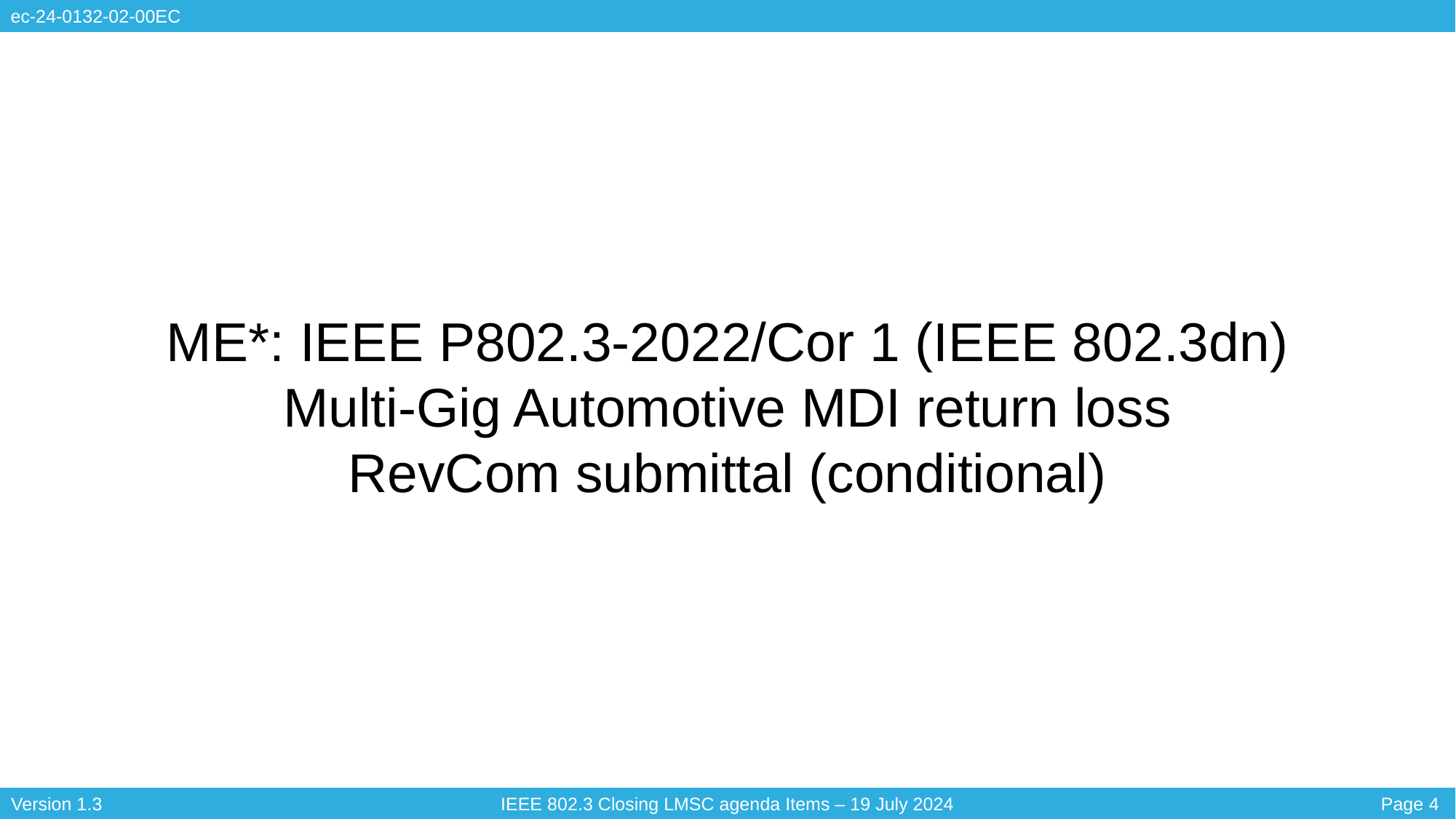

# ME*: IEEE P802.3-2022/Cor 1 (IEEE 802.3dn) Multi-Gig Automotive MDI return loss RevCom submittal (conditional)